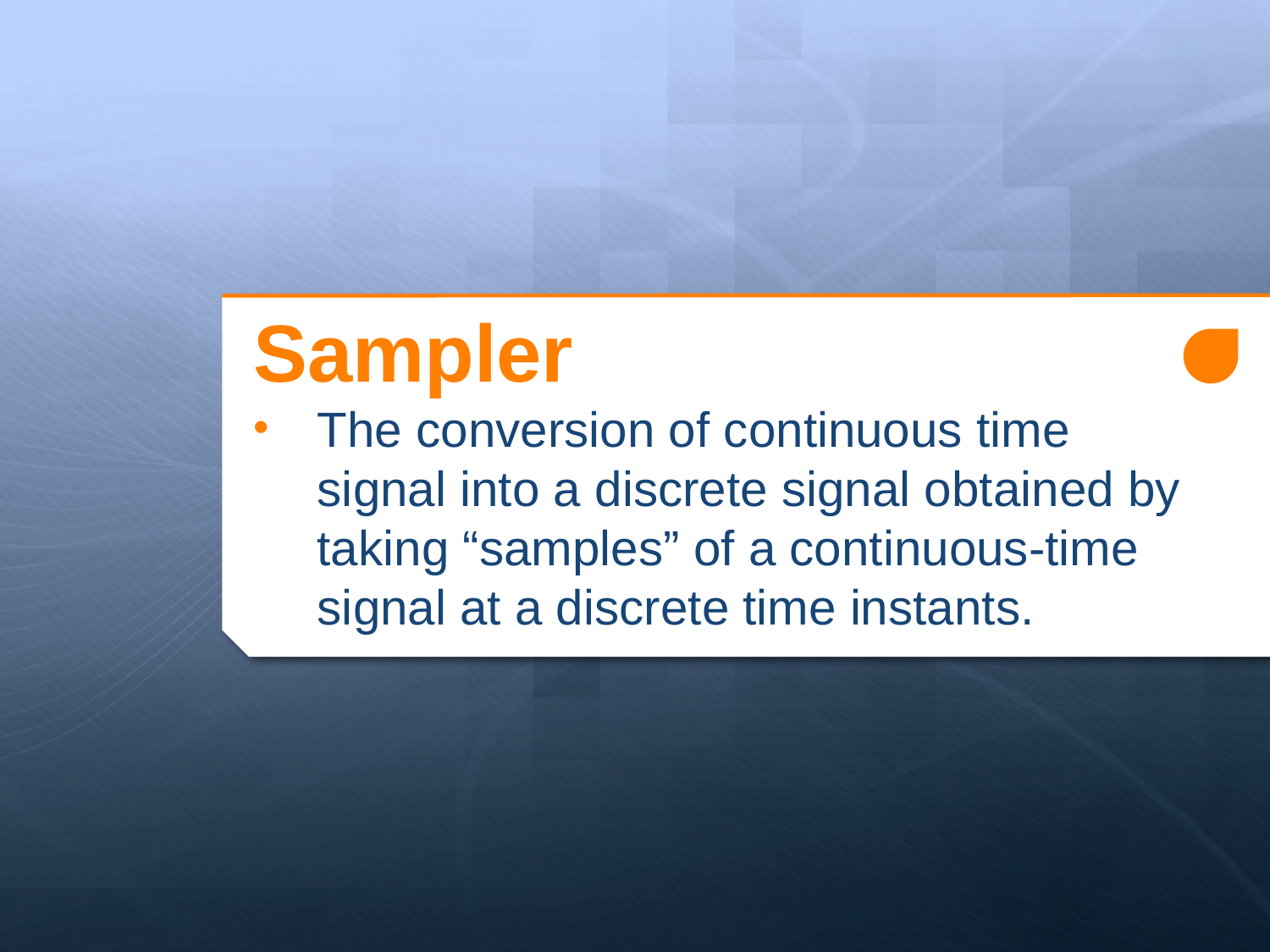

# Sampler

The conversion of continuous time signal into a discrete signal obtained by taking “samples” of a continuous-time signal at a discrete time instants.